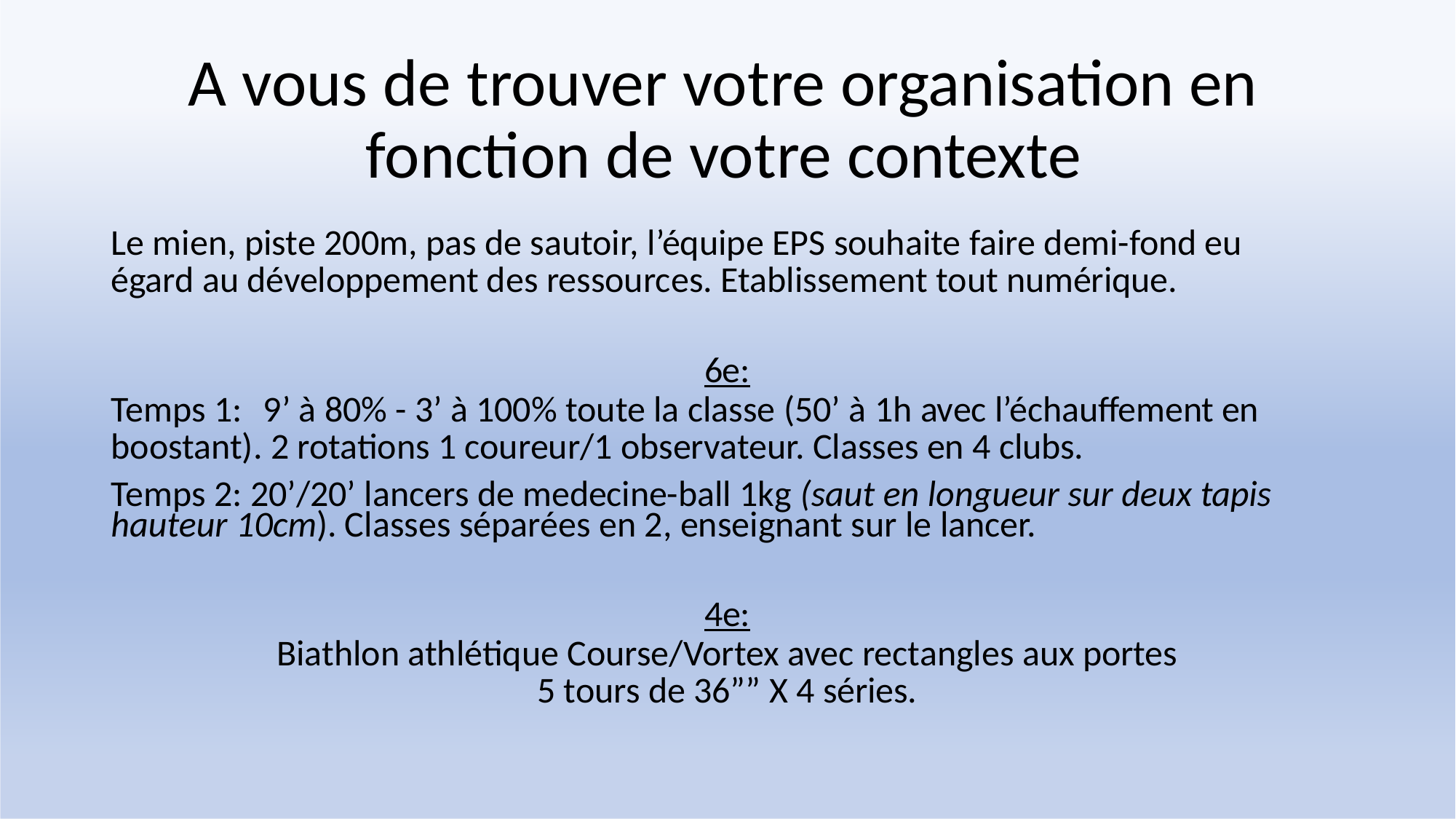

# A vous de trouver votre organisation en fonction de votre contexte
Le mien, piste 200m, pas de sautoir, l’équipe EPS souhaite faire demi-fond eu
égard au développement des ressources. Etablissement tout numérique.

6e:
Temps 1:	9’ à 80% - 3’ à 100% toute la classe (50’ à 1h avec l’échauffement en
boostant). 2 rotations 1 coureur/1 observateur. Classes en 4 clubs.
Temps 2: 20’/20’ lancers de medecine-ball 1kg (saut en longueur sur deux tapis hauteur 10cm). Classes séparées en 2, enseignant sur le lancer.

4e:
Biathlon athlétique Course/Vortex avec rectangles aux portes
5 tours de 36”” X 4 séries.